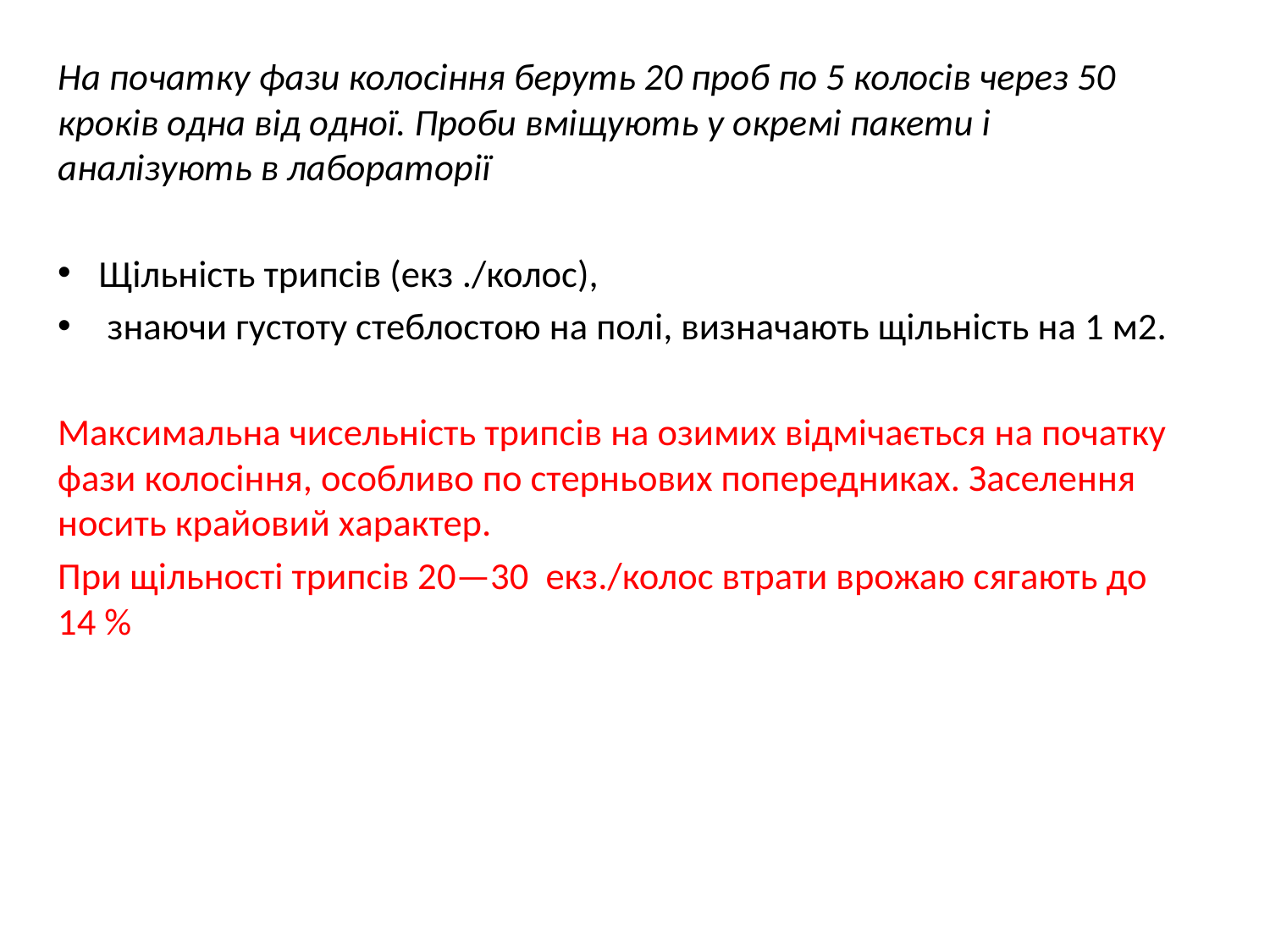

На початку фази колосіння беруть 20 проб по 5 колосів через 50 кроків одна від одної. Проби вміщують у окремі пакети і аналізують в лабораторії

Щільність трипсів (екз ./колос),
 знаючи густоту стеблостою на полі, визначають щільність на 1 м2.

Максимальна чисельність трипсів на озимих відмічається на початку фази колосіння, особливо по стерньових попередниках. Заселення носить крайовий характер.
При щільності трипсів 20—30  екз./колос втрати врожаю сягають до 14 %